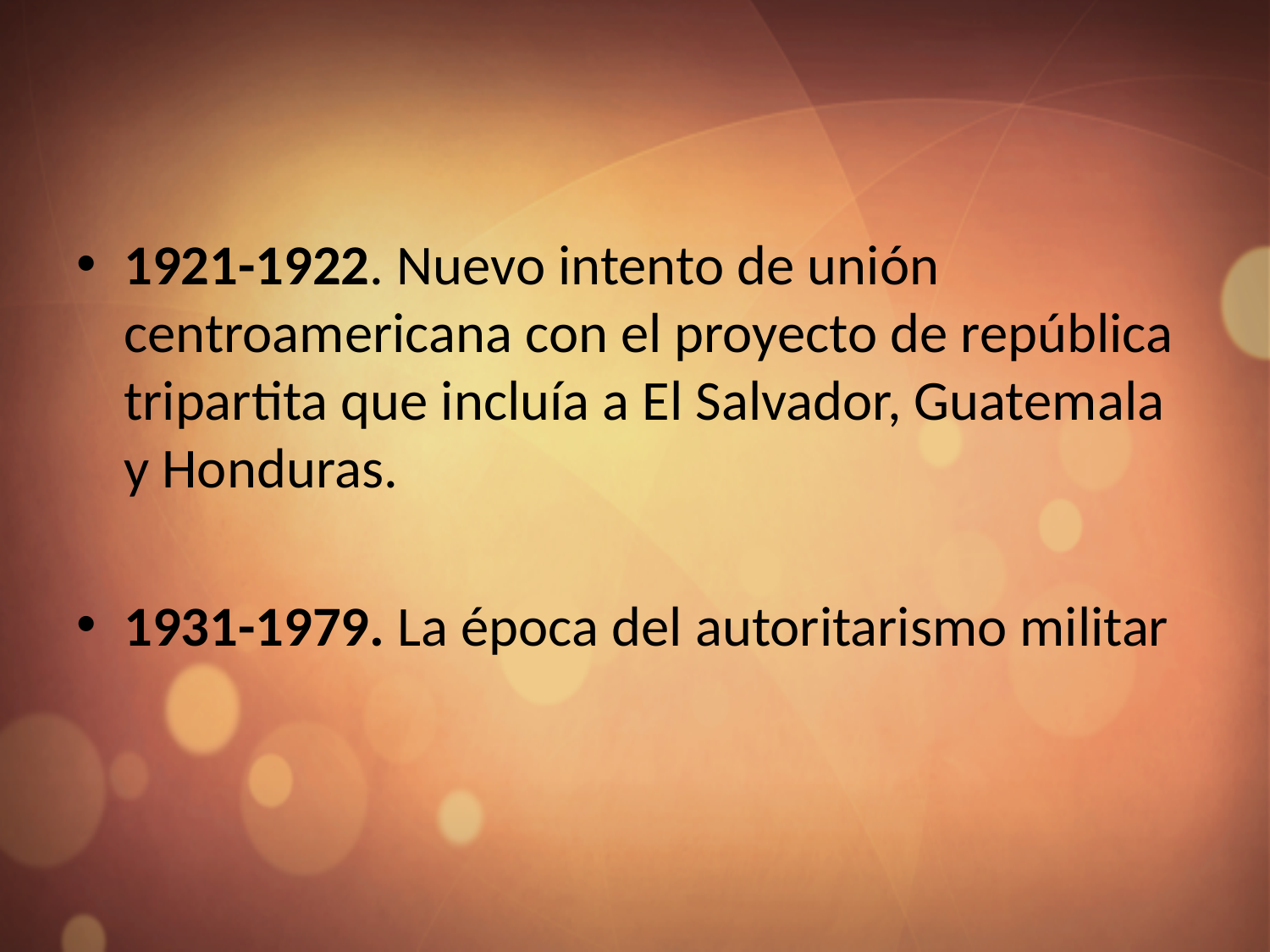

#
1921-1922. Nuevo intento de unión centroamericana con el proyecto de república tripartita que incluía a El Salvador, Guatemala y Honduras.

1931-1979. La época del autoritarismo militar